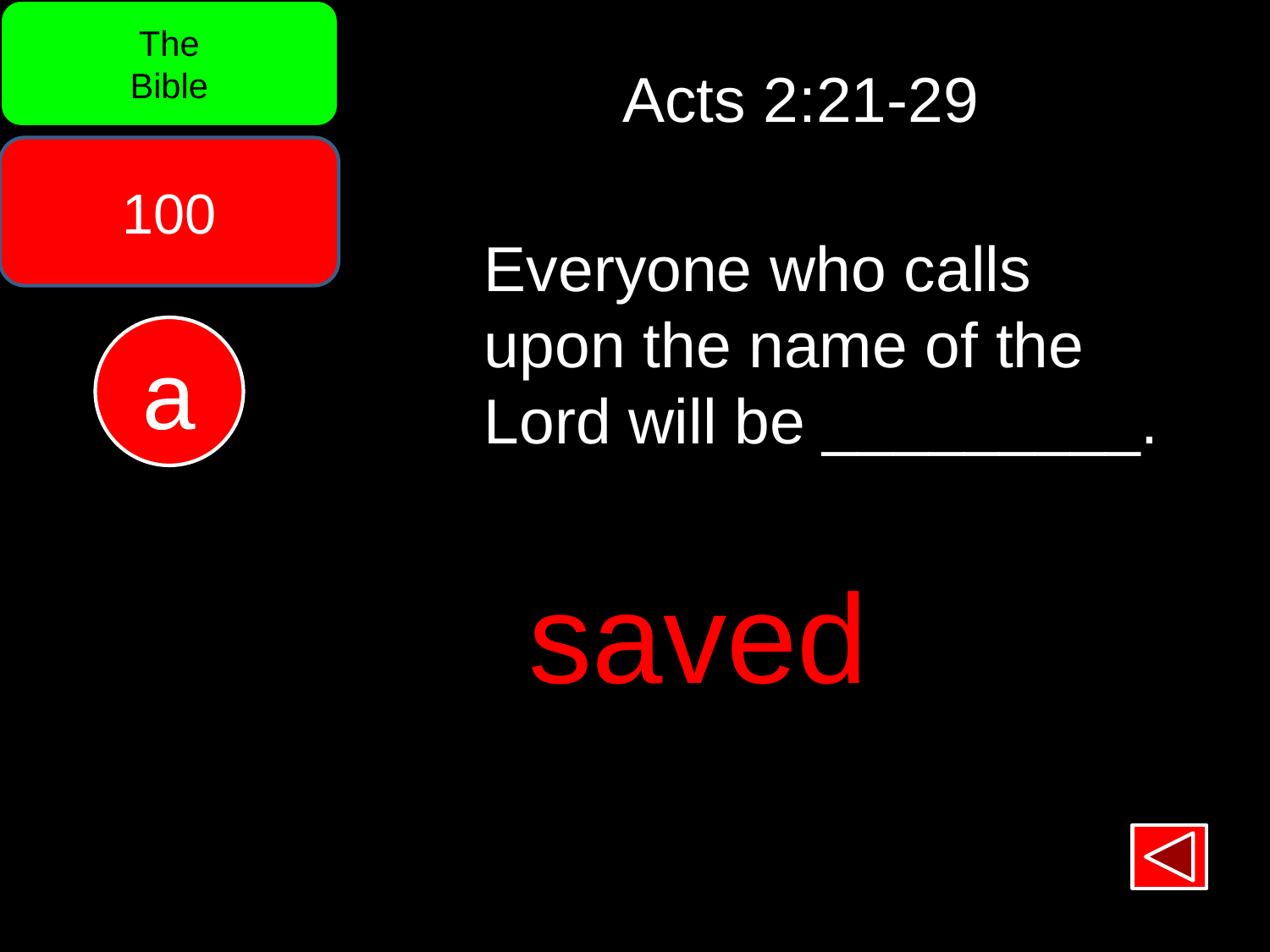

The
Bible
Acts 2:21-29
100
Everyone who calls
upon the name of the
Lord will be _________.

a
saved